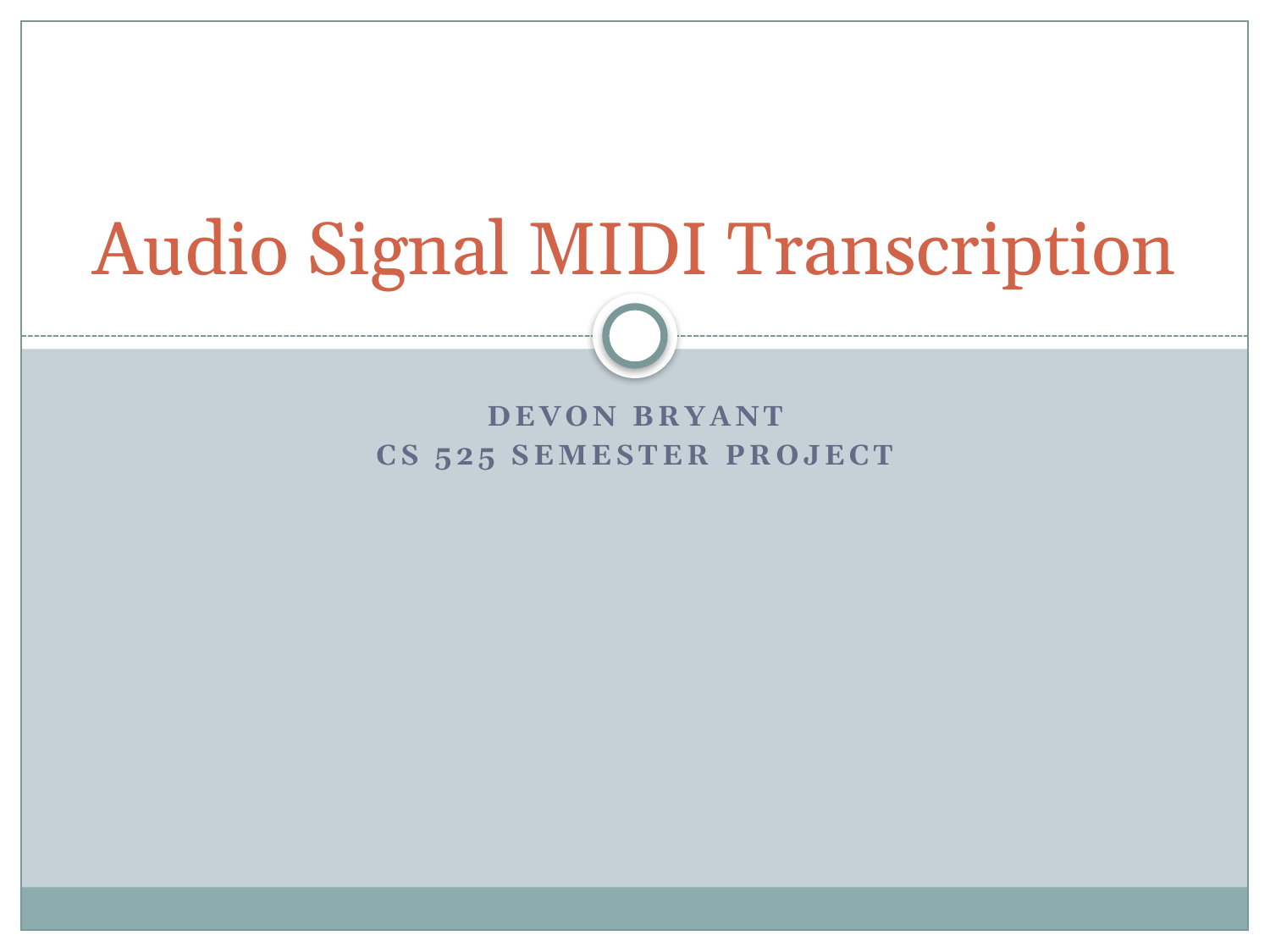

# Audio Signal MIDI Transcription
Devon Bryant
CS 525 Semester Project